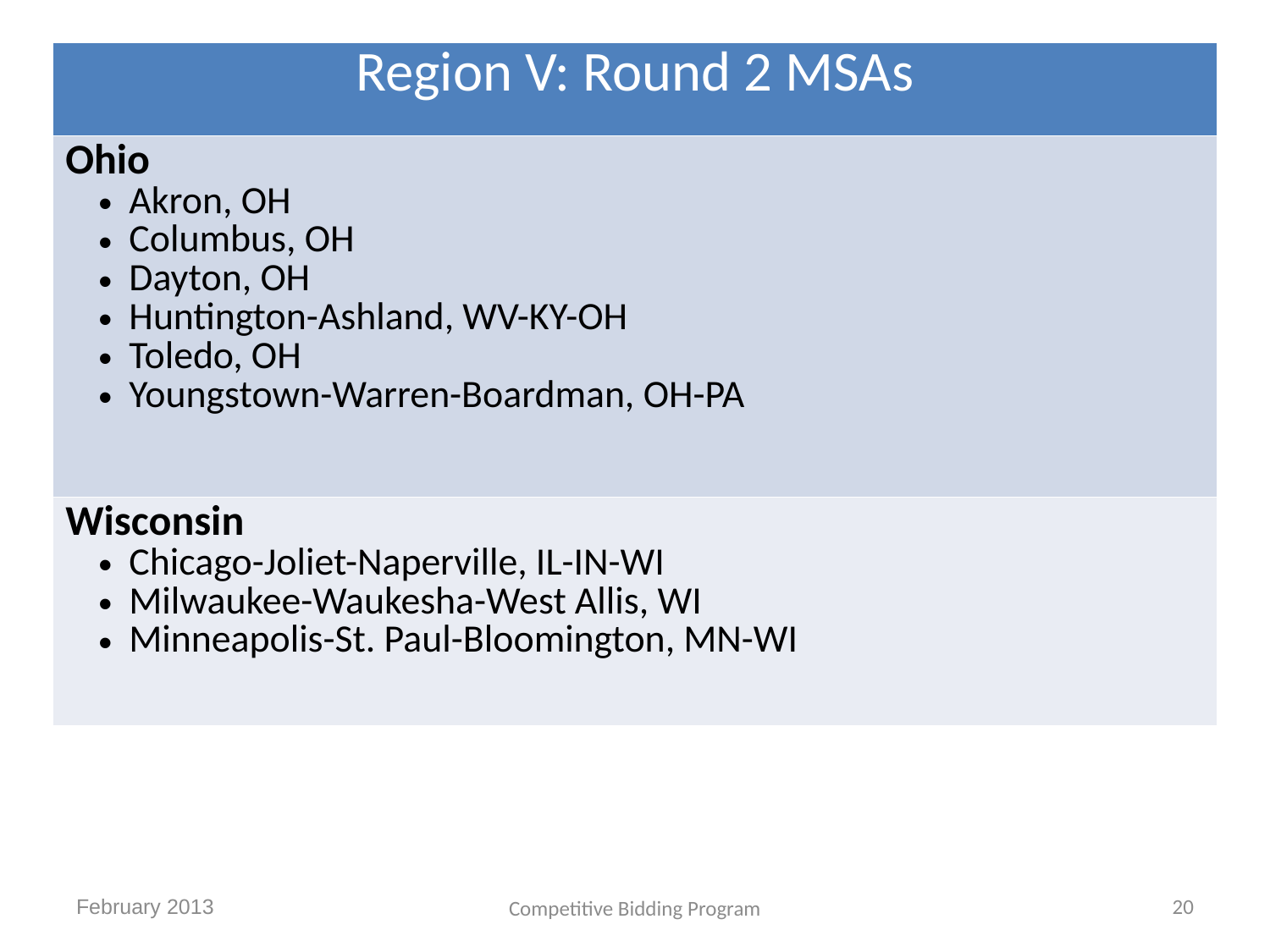

| Region V: Round 2 MSAs |
| --- |
| Ohio Akron, OH Columbus, OH Dayton, OH Huntington-Ashland, WV-KY-OH Toledo, OH Youngstown-Warren-Boardman, OH-PA |
| Wisconsin Chicago-Joliet-Naperville, IL-IN-WI Milwaukee-Waukesha-West Allis, WI Minneapolis-St. Paul-Bloomington, MN-WI |
February 2013
20
Competitive Bidding Program